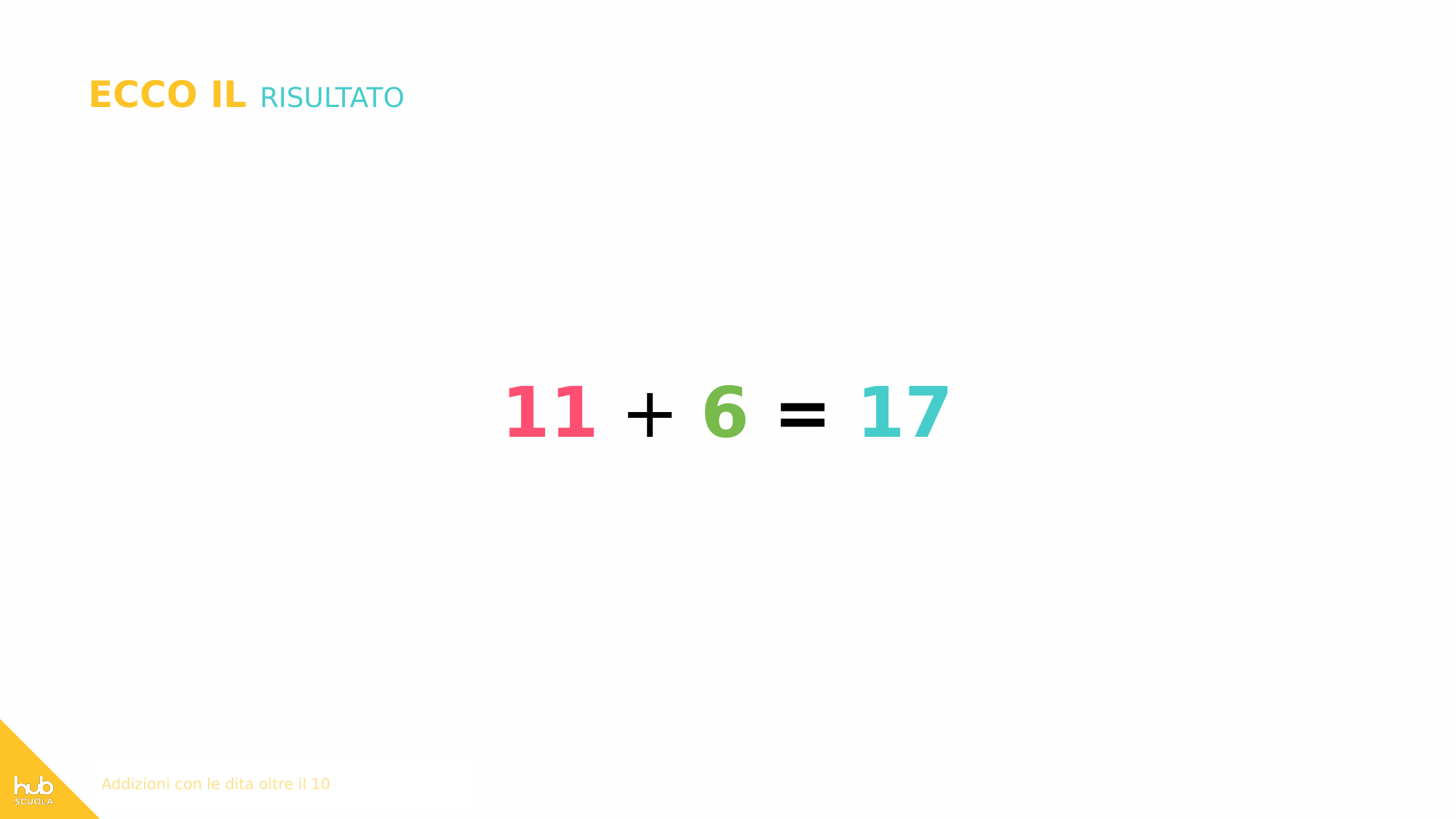

ECCO IL RISULTATO
11 + 6 = 17